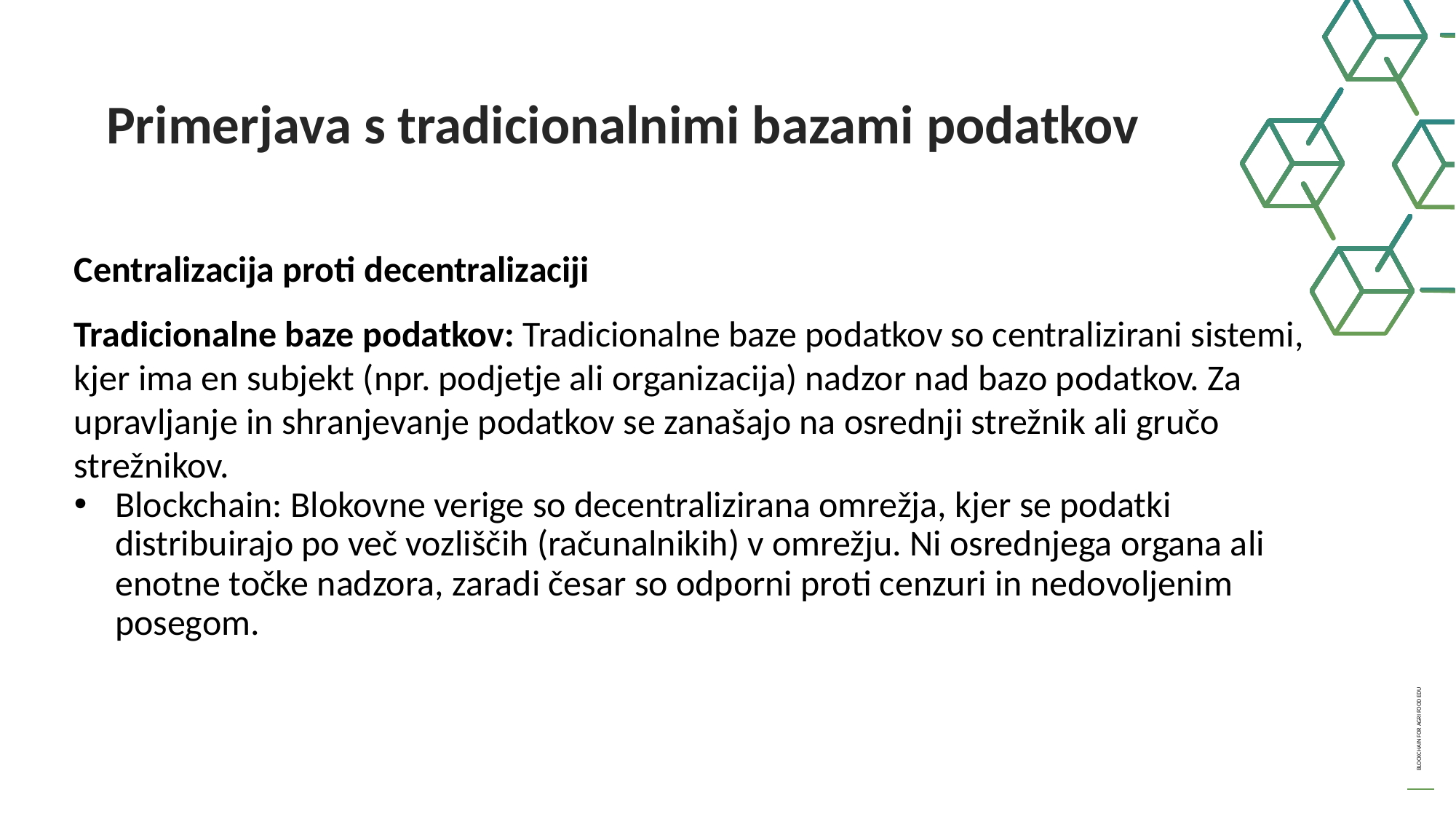

Primerjava s tradicionalnimi bazami podatkov
Centralizacija proti decentralizaciji
Tradicionalne baze podatkov: Tradicionalne baze podatkov so centralizirani sistemi, kjer ima en subjekt (npr. podjetje ali organizacija) nadzor nad bazo podatkov. Za upravljanje in shranjevanje podatkov se zanašajo na osrednji strežnik ali gručo strežnikov.
Blockchain: Blokovne verige so decentralizirana omrežja, kjer se podatki distribuirajo po več vozliščih (računalnikih) v omrežju. Ni osrednjega organa ali enotne točke nadzora, zaradi česar so odporni proti cenzuri in nedovoljenim posegom.